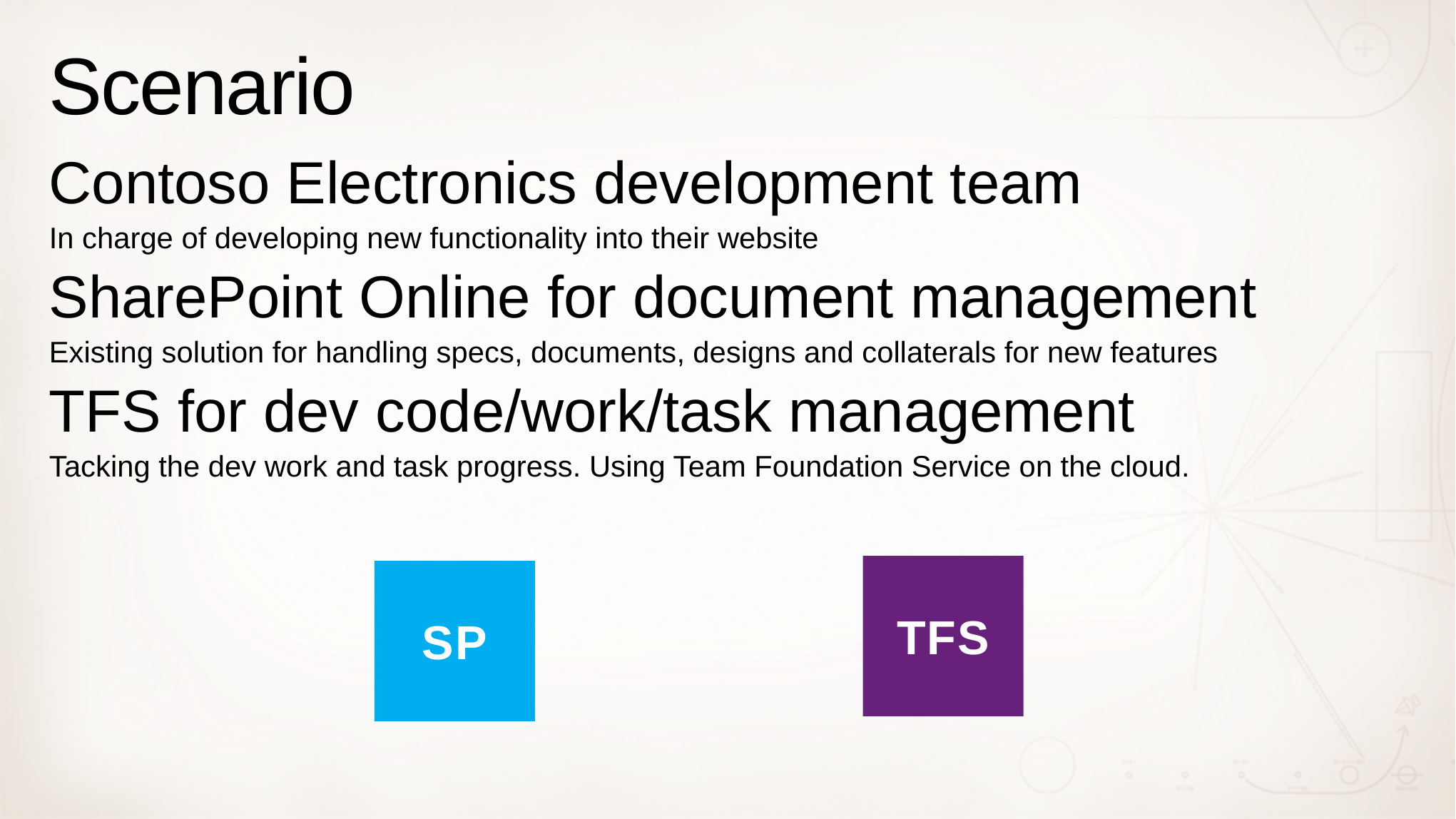

# Scenario
Contoso Electronics development team
In charge of developing new functionality into their website
SharePoint Online for document management
Existing solution for handling specs, documents, designs and collaterals for new features
TFS for dev code/work/task management
Tacking the dev work and task progress. Using Team Foundation Service on the cloud.

TFS
SP